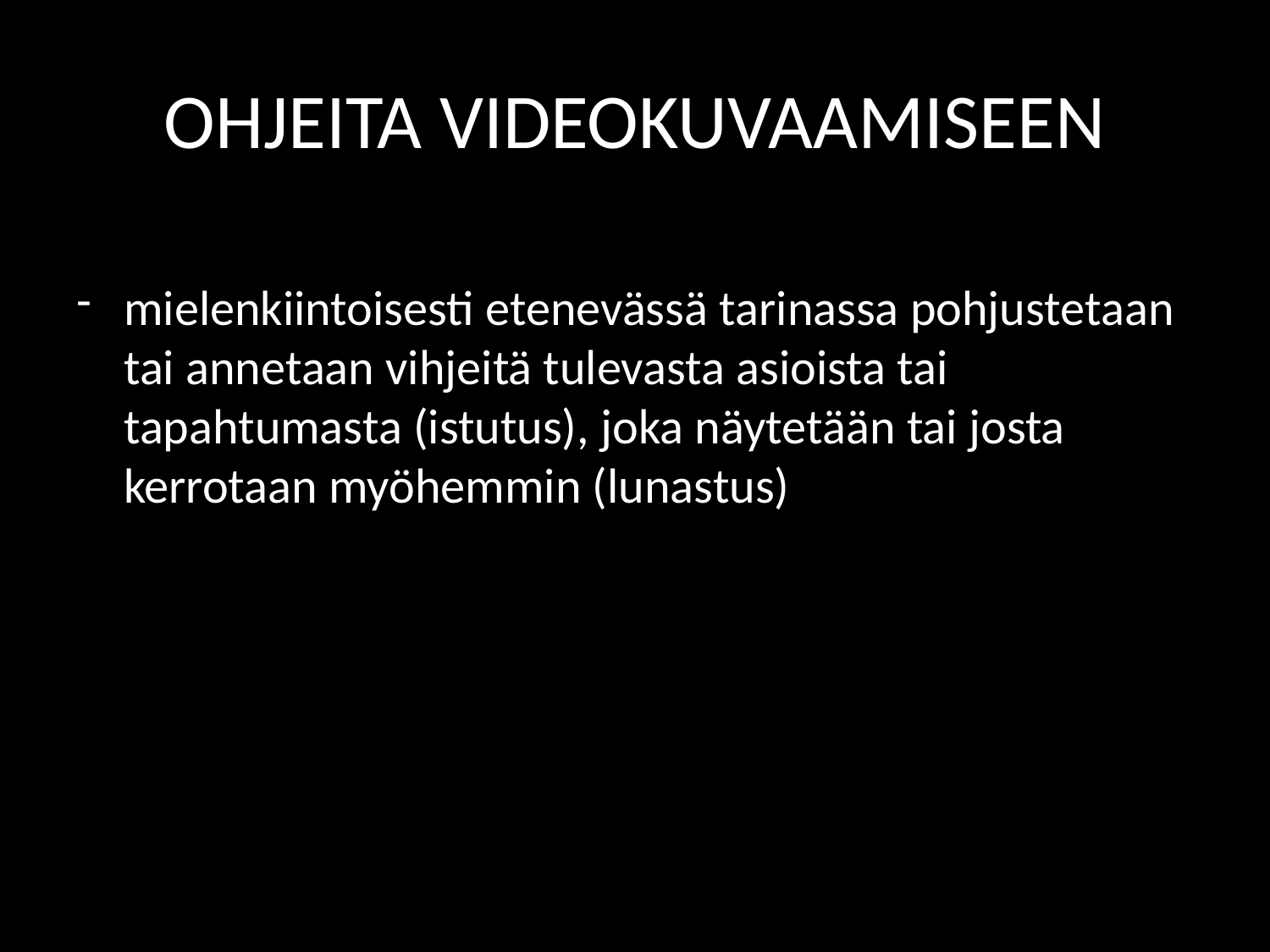

# OHJEITA VIDEOKUVAAMISEEN

mielenkiintoisesti etenevässä tarinassa pohjustetaan tai annetaan vihjeitä tulevasta asioista tai tapahtumasta (istutus), joka näytetään tai josta kerrotaan myöhemmin (lunastus)